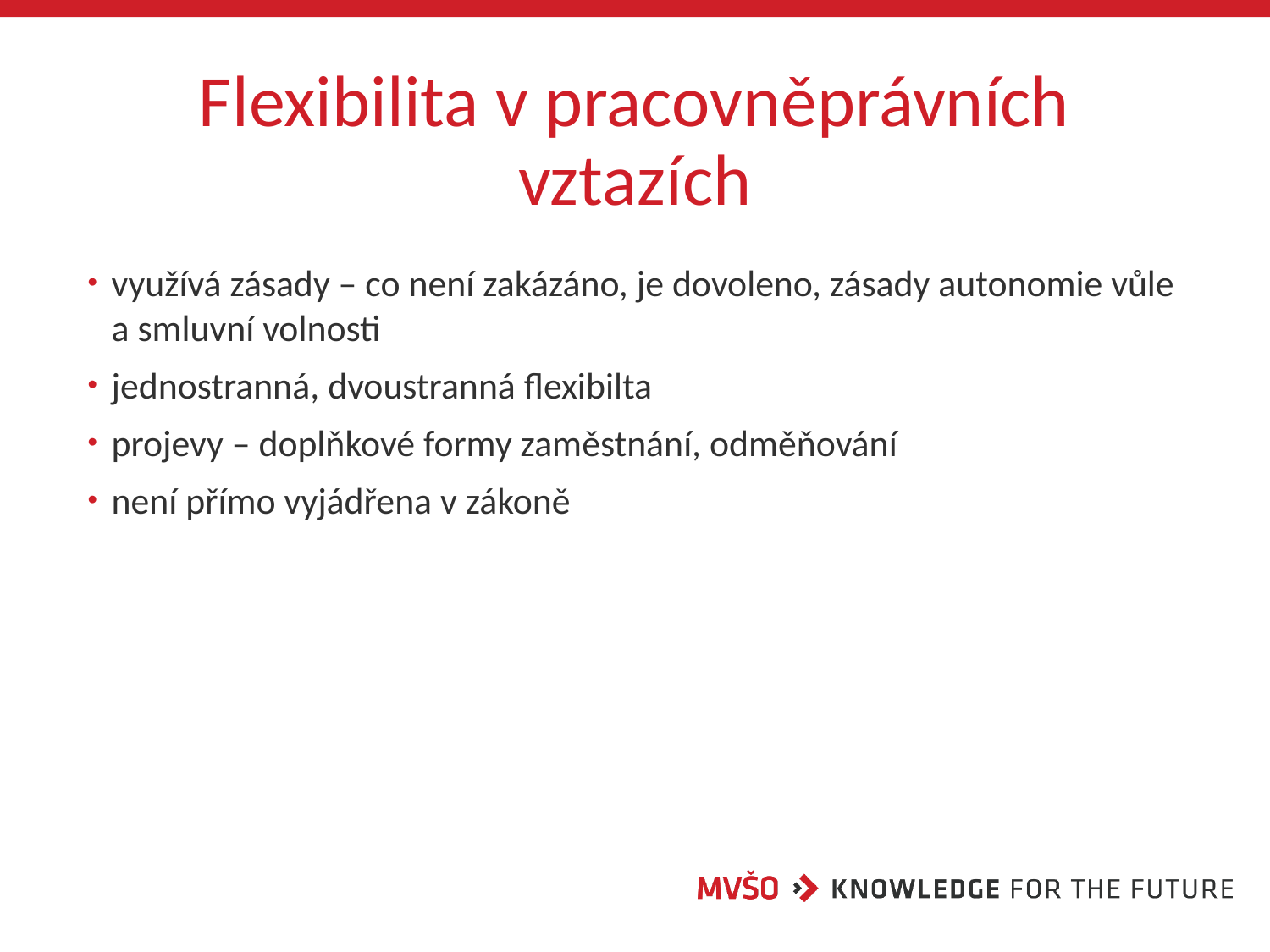

# Flexibilita v pracovněprávních vztazích
využívá zásady – co není zakázáno, je dovoleno, zásady autonomie vůle a smluvní volnosti
jednostranná, dvoustranná flexibilta
projevy – doplňkové formy zaměstnání, odměňování
není přímo vyjádřena v zákoně